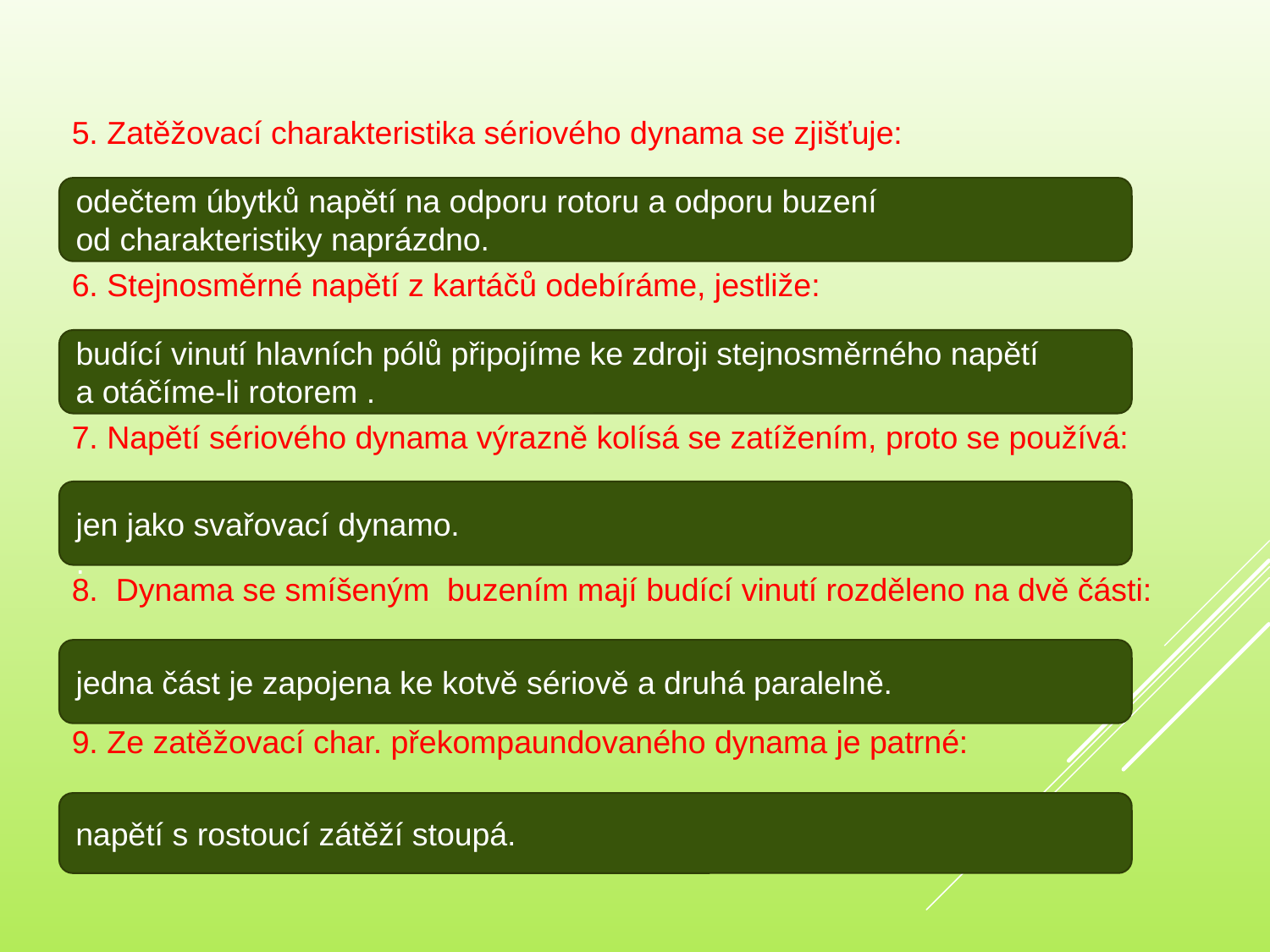

5. Zatěžovací charakteristika sériového dynama se zjišťuje:

6. Stejnosměrné napětí z kartáčů odebíráme, jestliže:

7. Napětí sériového dynama výrazně kolísá se zatížením, proto se používá:

8.  Dynama se smíšeným  buzením mají budící vinutí rozděleno na dvě části:

9. Ze zatěžovací char. překompaundovaného dynama je patrné:

odečtem úbytků napětí na odporu rotoru a odporu buzení od charakteristiky naprázdno.
budící vinutí hlavních pólů připojíme ke zdroji stejnosměrného napětí a otáčíme-li rotorem .

jen jako svařovací dynamo.
.
jedna část je zapojena ke kotvě sériově a druhá paralelně.
napětí s rostoucí zátěží stoupá.